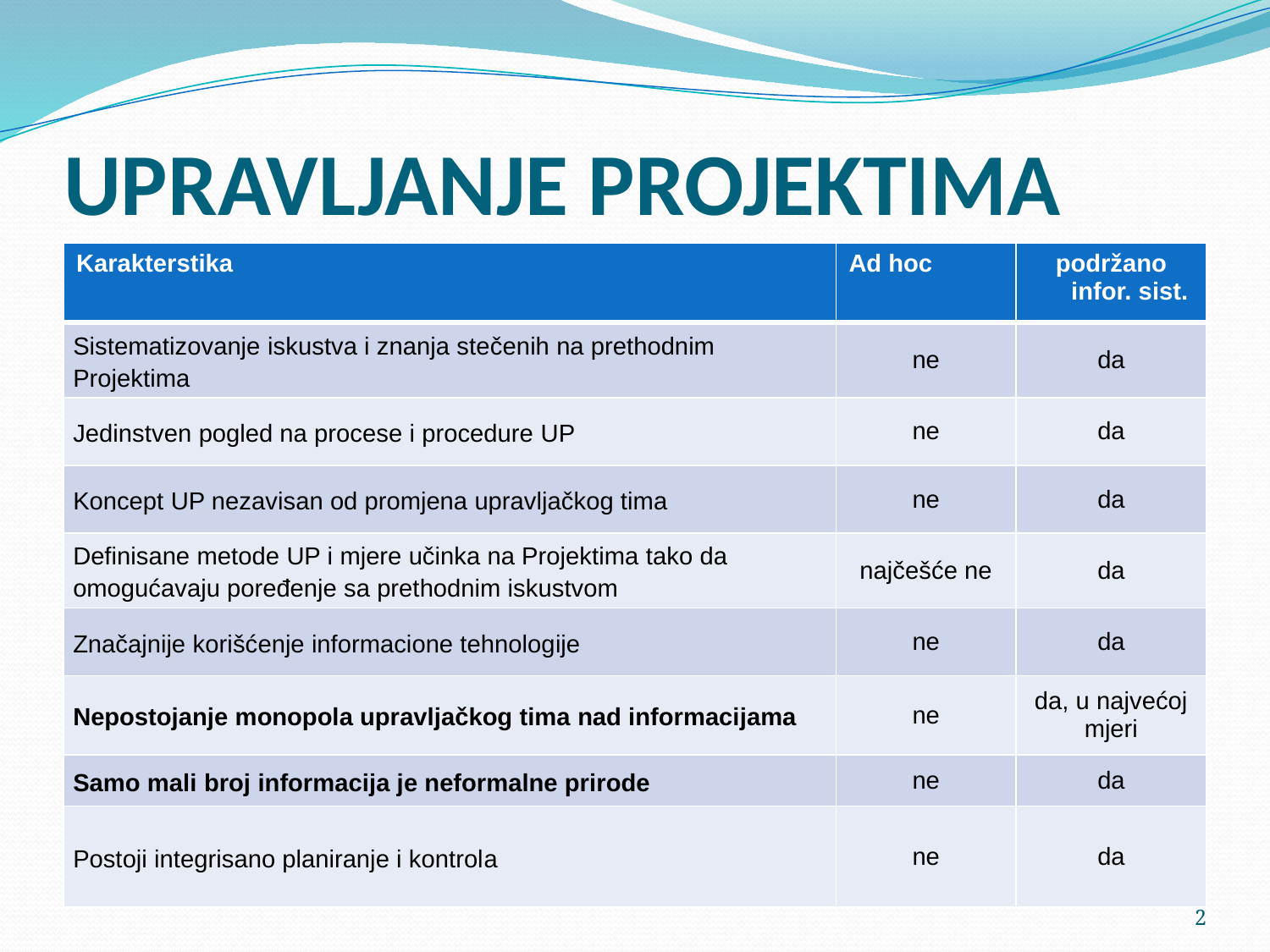

# UPRAVLJANJE PROJEKTIMA
| Karakterstika | Ad hoc | podržano infor. sist. |
| --- | --- | --- |
| Sistematizovanje iskustva i znanja stečenih na prethodnim Projektima | ne | da |
| Jedinstven pogled na procese i procedure UP | ne | da |
| Koncept UP nezavisan od promjena upravljačkog tima | ne | da |
| Definisane metode UP i mjere učinka na Projektima tako da omogućavaju poređenje sa prethodnim iskustvom | najčešće ne | da |
| Značajnije korišćenje informacione tehnologije | ne | da |
| Nepostojanje monopola upravljačkog tima nad informacijama | ne | da, u najvećoj mjeri |
| Samo mali broj informacija je neformalne prirode | ne | da |
| Postoji integrisano planiranje i kontrola | ne | da |
2